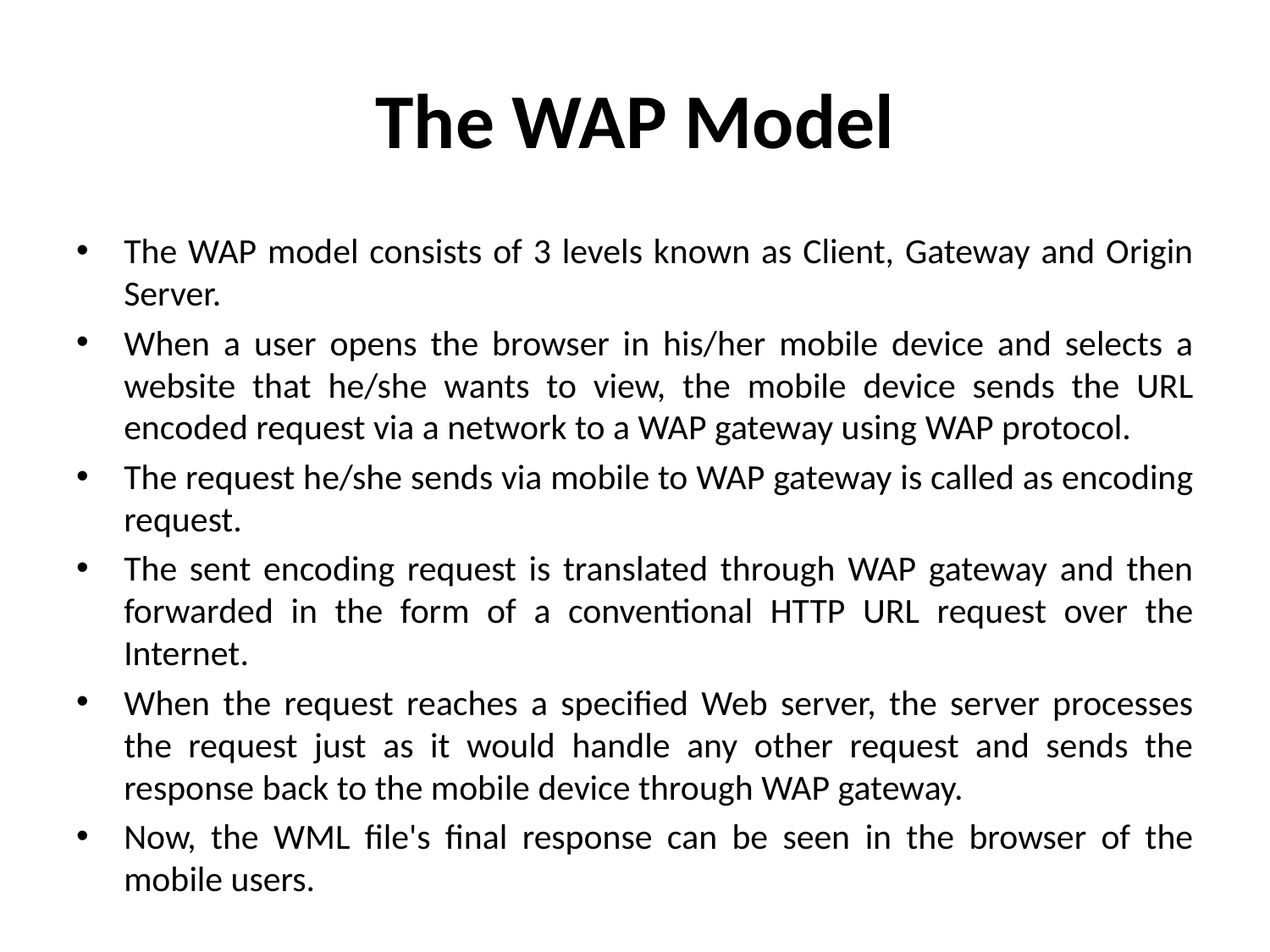

# The WAP Model
The WAP model consists of 3 levels known as Client, Gateway and Origin Server.
When a user opens the browser in his/her mobile device and selects a website that he/she wants to view, the mobile device sends the URL encoded request via a network to a WAP gateway using WAP protocol.
The request he/she sends via mobile to WAP gateway is called as encoding request.
The sent encoding request is translated through WAP gateway and then forwarded in the form of a conventional HTTP URL request over the Internet.
When the request reaches a specified Web server, the server processes the request just as it would handle any other request and sends the response back to the mobile device through WAP gateway.
Now, the WML file's final response can be seen in the browser of the mobile users.